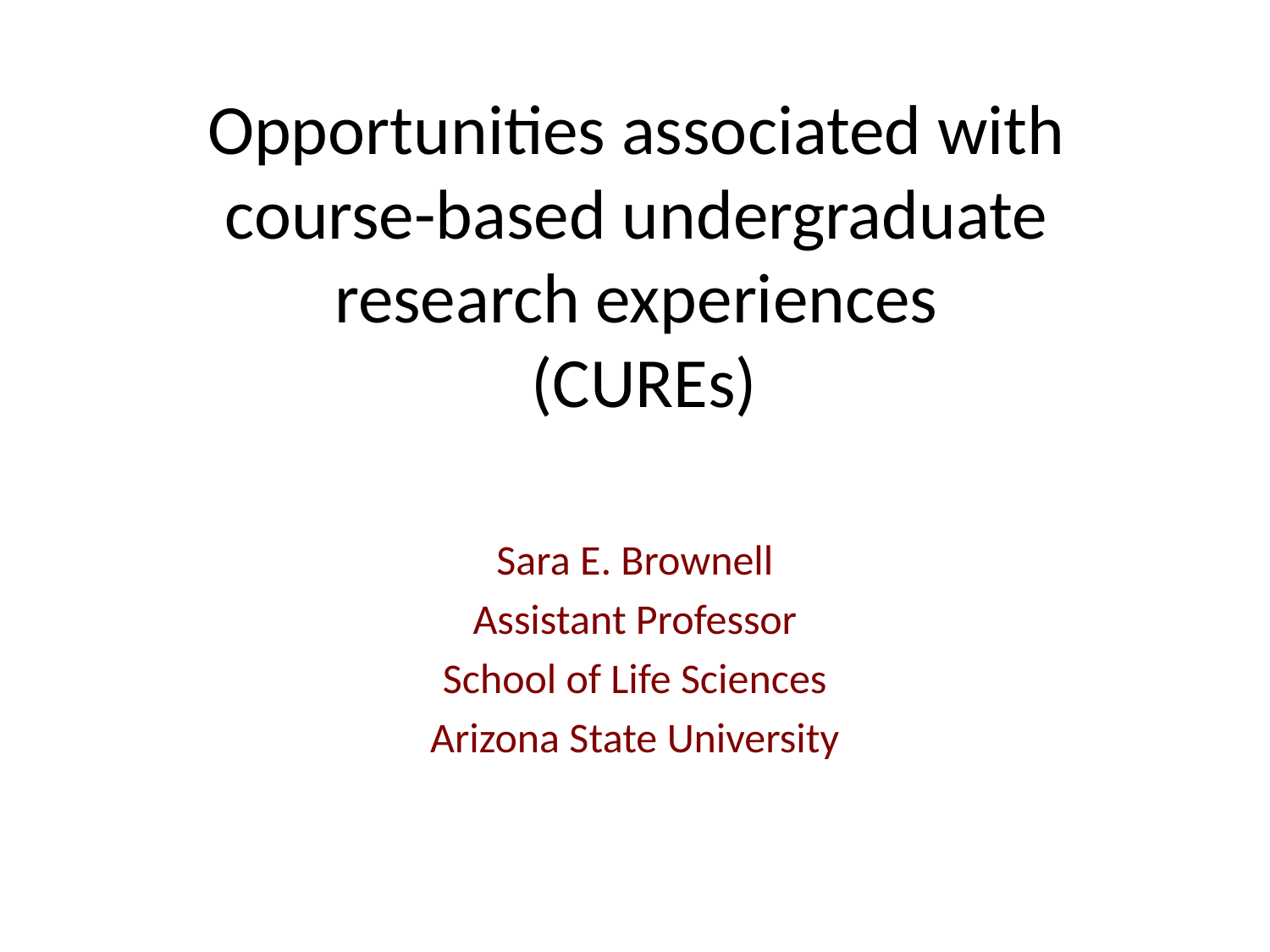

# Opportunities associated with course-based undergraduate research experiences (CUREs)
Sara E. Brownell
Assistant Professor
School of Life Sciences
Arizona State University